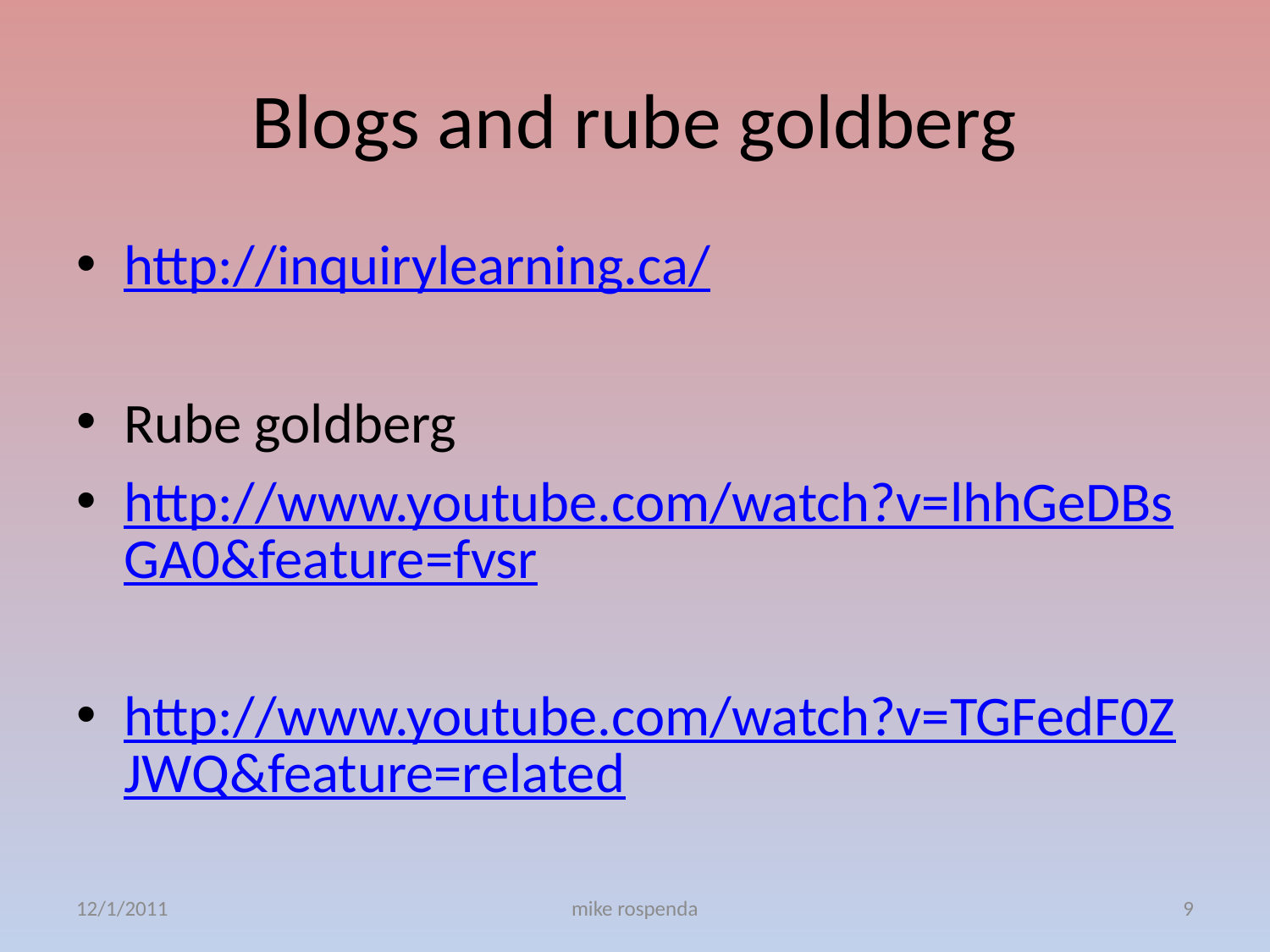

# Blogs and rube goldberg
http://inquirylearning.ca/

Rube goldberg
http://www.youtube.com/watch?v=lhhGeDBsGA0&feature=fvsr

http://www.youtube.com/watch?v=TGFedF0ZJWQ&feature=related

12/1/2011
mike rospenda
9